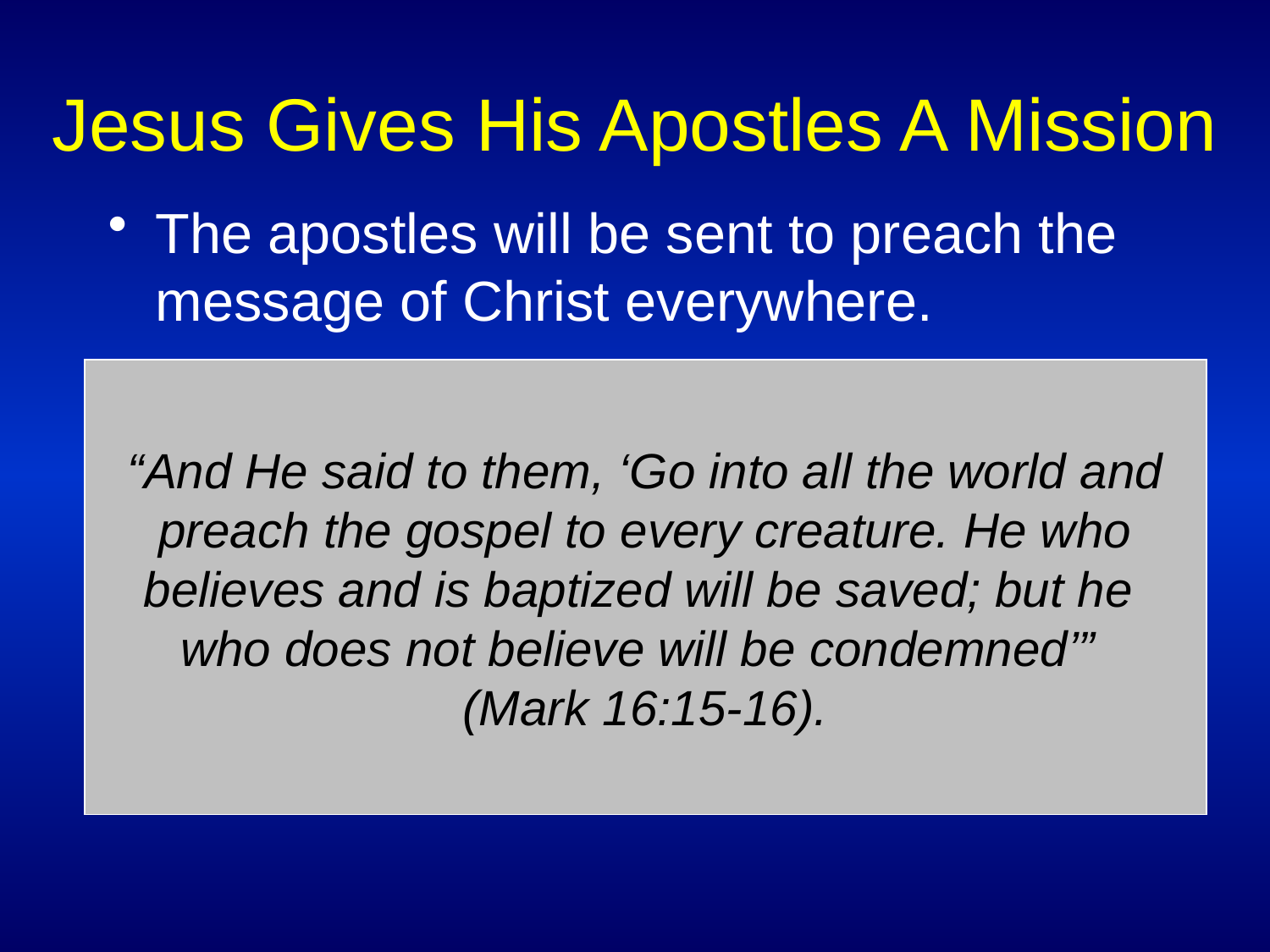

# Jesus Gives His Apostles A Mission
The apostles will be sent to preach the message of Christ everywhere.
“And He said to them, ‘Go into all the world and preach the gospel to every creature. He who believes and is baptized will be saved; but he
who does not believe will be condemned’”
(Mark 16:15-16).